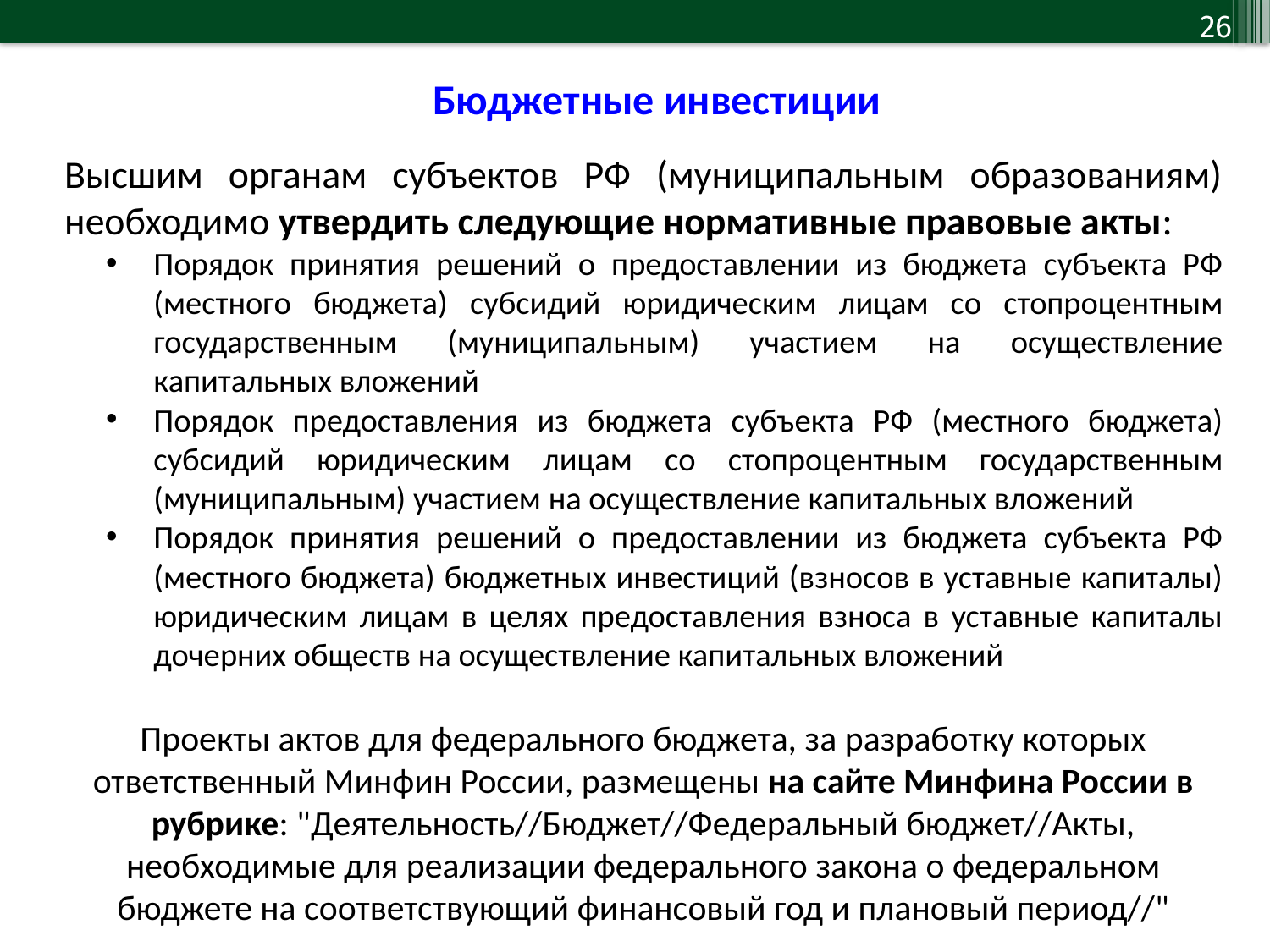

Бюджетные инвестиции
Высшим органам субъектов РФ (муниципальным образованиям) необходимо утвердить следующие нормативные правовые акты:
Порядок принятия решений о предоставлении из бюджета субъекта РФ (местного бюджета) субсидий юридическим лицам со стопроцентным государственным (муниципальным) участием на осуществление капитальных вложений
Порядок предоставления из бюджета субъекта РФ (местного бюджета) субсидий юридическим лицам со стопроцентным государственным (муниципальным) участием на осуществление капитальных вложений
Порядок принятия решений о предоставлении из бюджета субъекта РФ (местного бюджета) бюджетных инвестиций (взносов в уставные капиталы) юридическим лицам в целях предоставления взноса в уставные капиталы дочерних обществ на осуществление капитальных вложений

Проекты актов для федерального бюджета, за разработку которых ответственный Минфин России, размещены на сайте Минфина России в рубрике: "Деятельность//Бюджет//Федеральный бюджет//Акты, необходимые для реализации федерального закона о федеральном бюджете на соответствующий финансовый год и плановый период//"